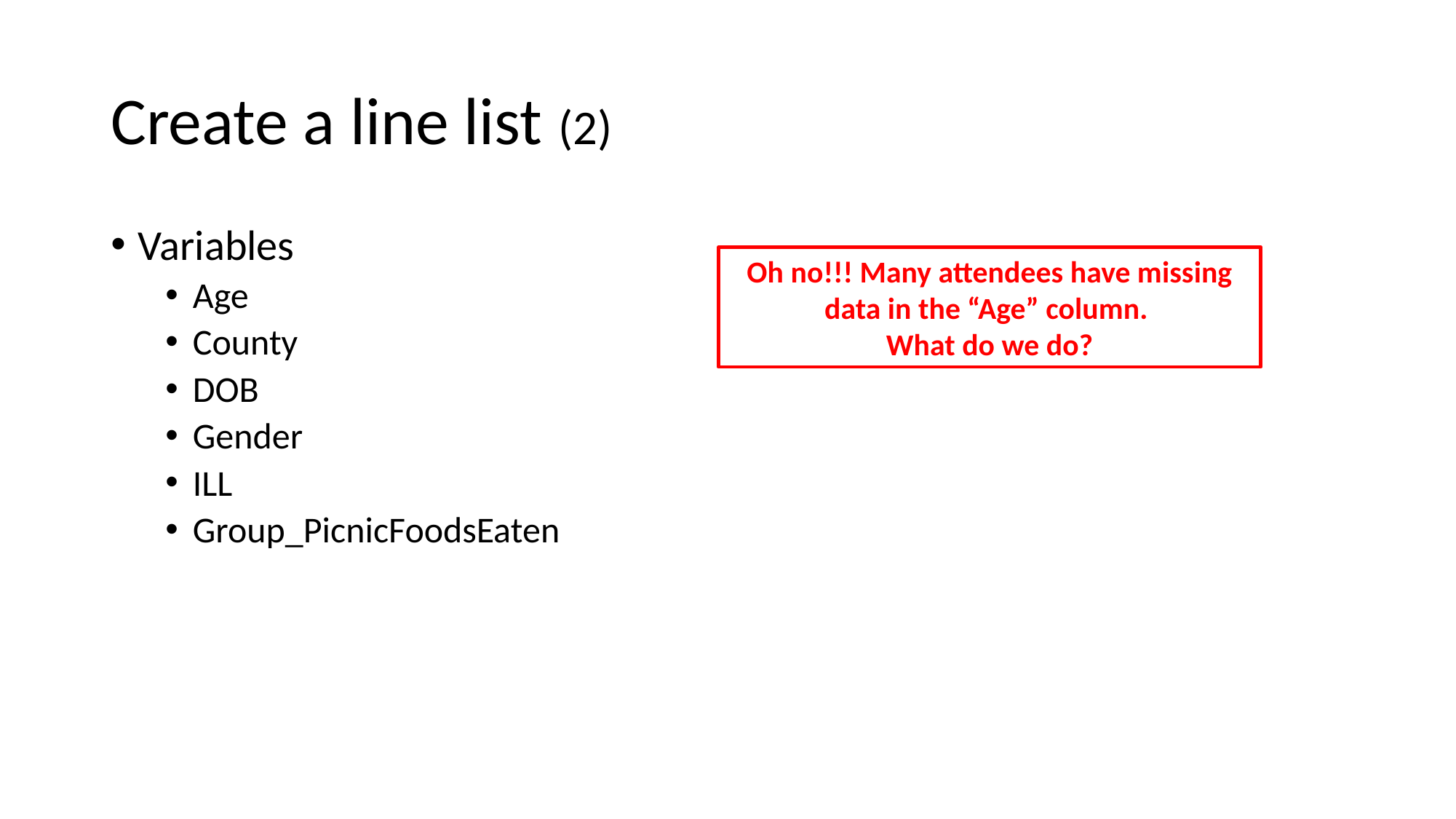

# Create a line list (2)
Variables
Age
County
DOB
Gender
ILL
Group_PicnicFoodsEaten
Oh no!!! Many attendees have missing data in the “Age” column.
What do we do?